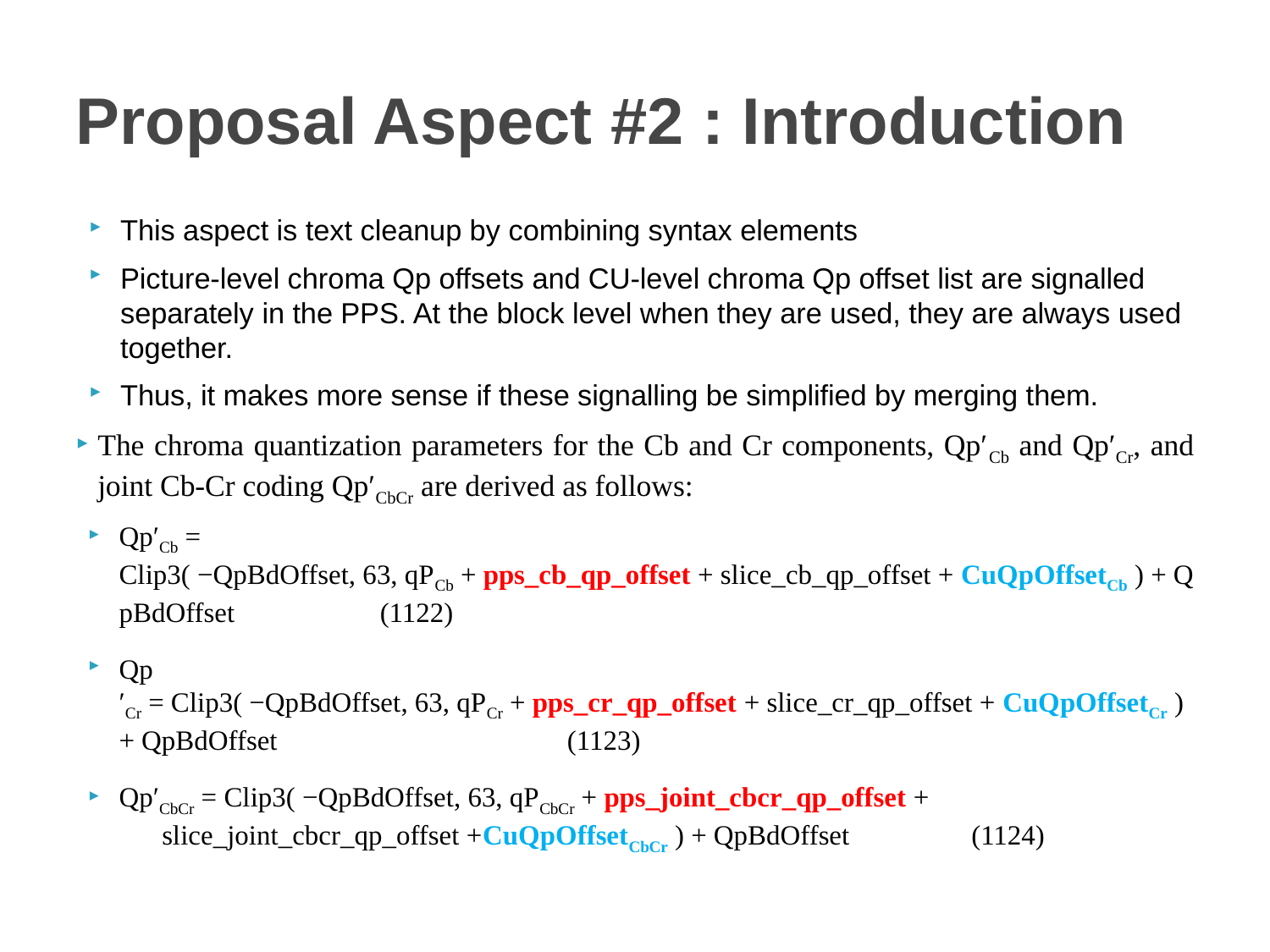

# Proposal Aspect #2 : Introduction
This aspect is text cleanup by combining syntax elements
Picture-level chroma Qp offsets and CU-level chroma Qp offset list are signalled separately in the PPS. At the block level when they are used, they are always used together.
Thus, it makes more sense if these signalling be simplified by merging them.
The chroma quantization parameters for the Cb and Cr components, Qp′Cb and Qp′Cr, and joint Cb-Cr coding Qp′CbCr are derived as follows:
Qp′Cb =  Clip3( −QpBdOffset, 63, qPCb + pps_cb_qp_offset + slice_cb_qp_offset + CuQpOffsetCb ) + QpBdOffset						(1122)
Qp′Cr = Clip3( −QpBdOffset, 63, qPCr + pps_cr_qp_offset + slice_cr_qp_offset + CuQpOffsetCr ) + QpBdOffset		                  	(1123)
Qp′CbCr = Clip3( −QpBdOffset, 63, qPCbCr + pps_joint_cbcr_qp_offset + 
	slice_joint_cbcr_qp_offset +CuQpOffsetCbCr ) + QpBdOffset       	(1124)